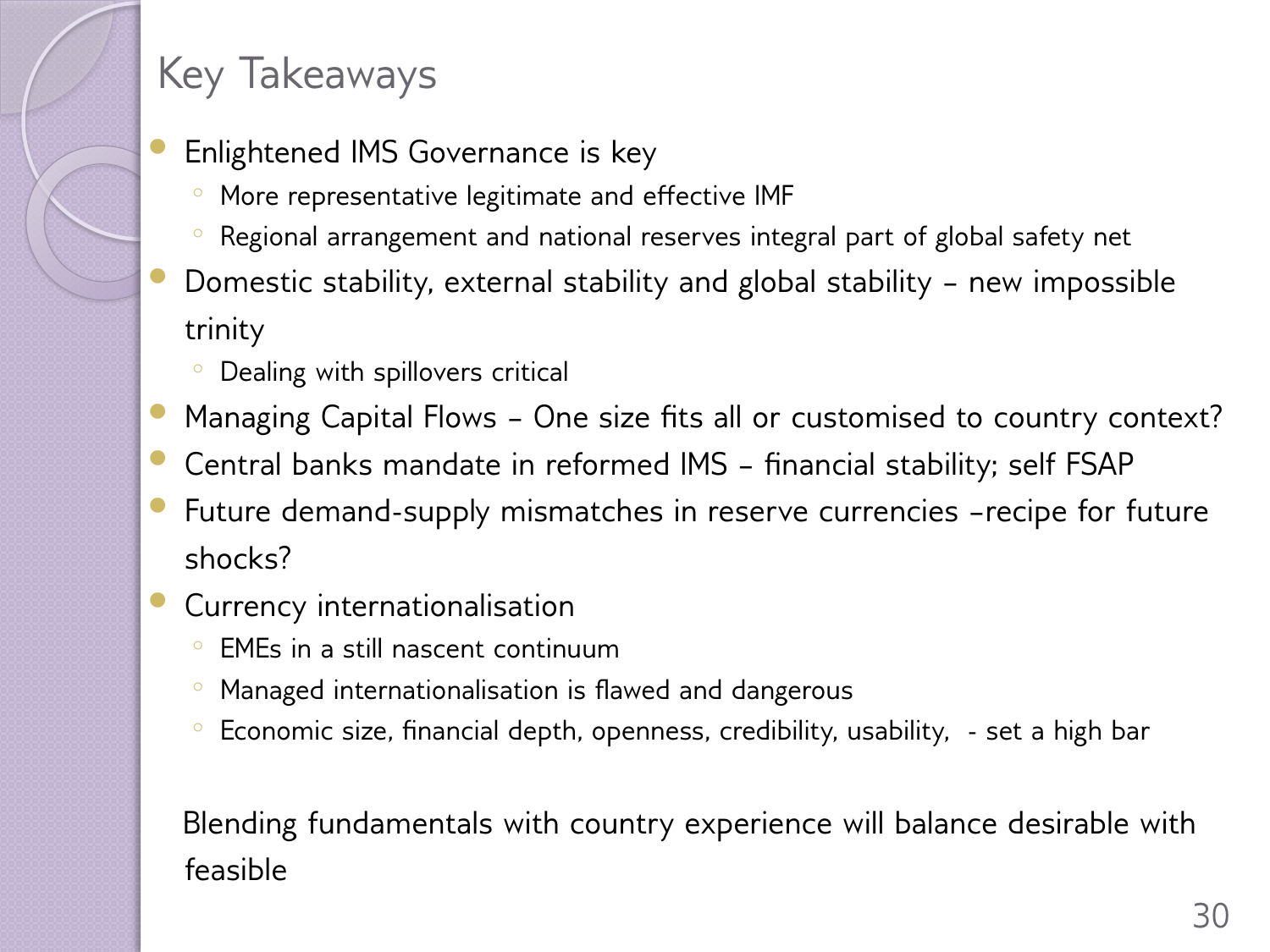

# Key Takeaways
Enlightened IMS Governance is key
More representative legitimate and effective IMF
Regional arrangement and national reserves integral part of global safety net
Domestic stability, external stability and global stability – new impossible trinity
Dealing with spillovers critical
Managing Capital Flows – One size fits all or customised to country context?
Central banks mandate in reformed IMS – financial stability; self FSAP
Future demand-supply mismatches in reserve currencies –recipe for future shocks?
Currency internationalisation
EMEs in a still nascent continuum
Managed internationalisation is flawed and dangerous
Economic size, financial depth, openness, credibility, usability,  - set a high bar

Blending fundamentals with country experience will balance desirable with feasible
30